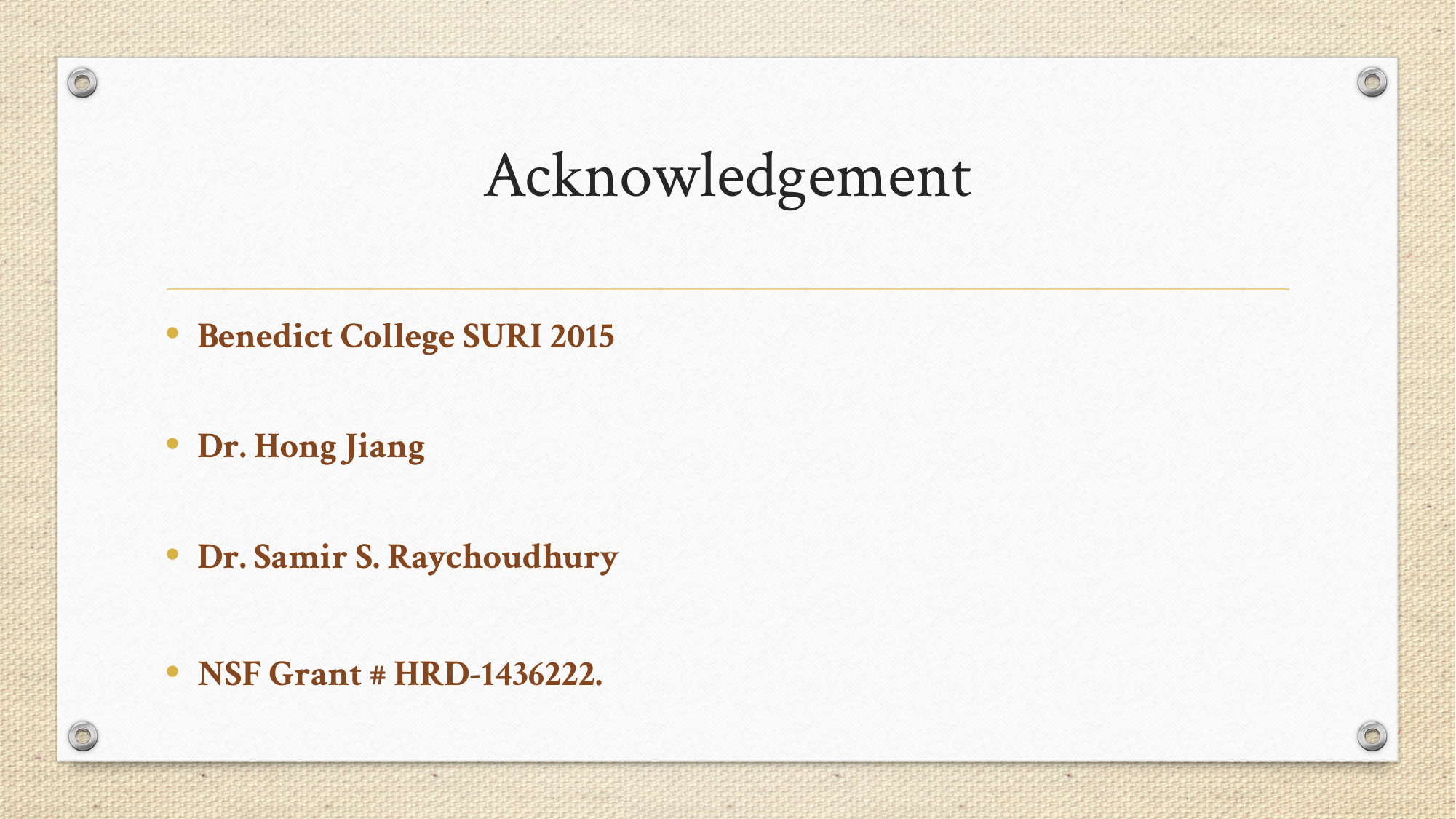

# Acknowledgement
Benedict College SURI 2015

Dr. Hong Jiang

Dr. Samir S. Raychoudhury

NSF Grant # HRD-1436222.